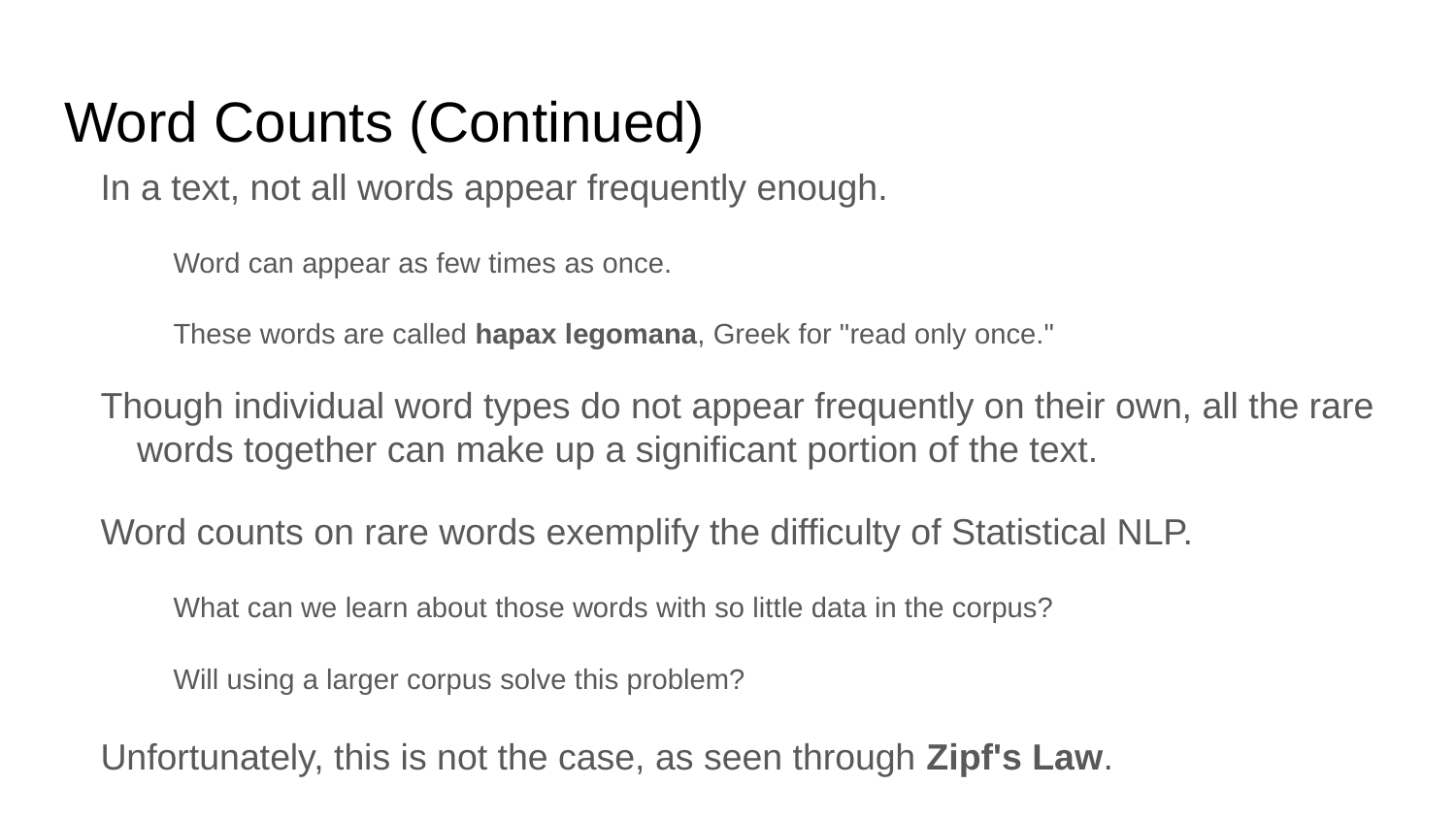

# Word Counts (Continued)
In a text, not all words appear frequently enough.
Word can appear as few times as once.
These words are called hapax legomana, Greek for "read only once."
Though individual word types do not appear frequently on their own, all the rare words together can make up a significant portion of the text.
Word counts on rare words exemplify the difficulty of Statistical NLP.
What can we learn about those words with so little data in the corpus?
Will using a larger corpus solve this problem?
Unfortunately, this is not the case, as seen through Zipf's Law.